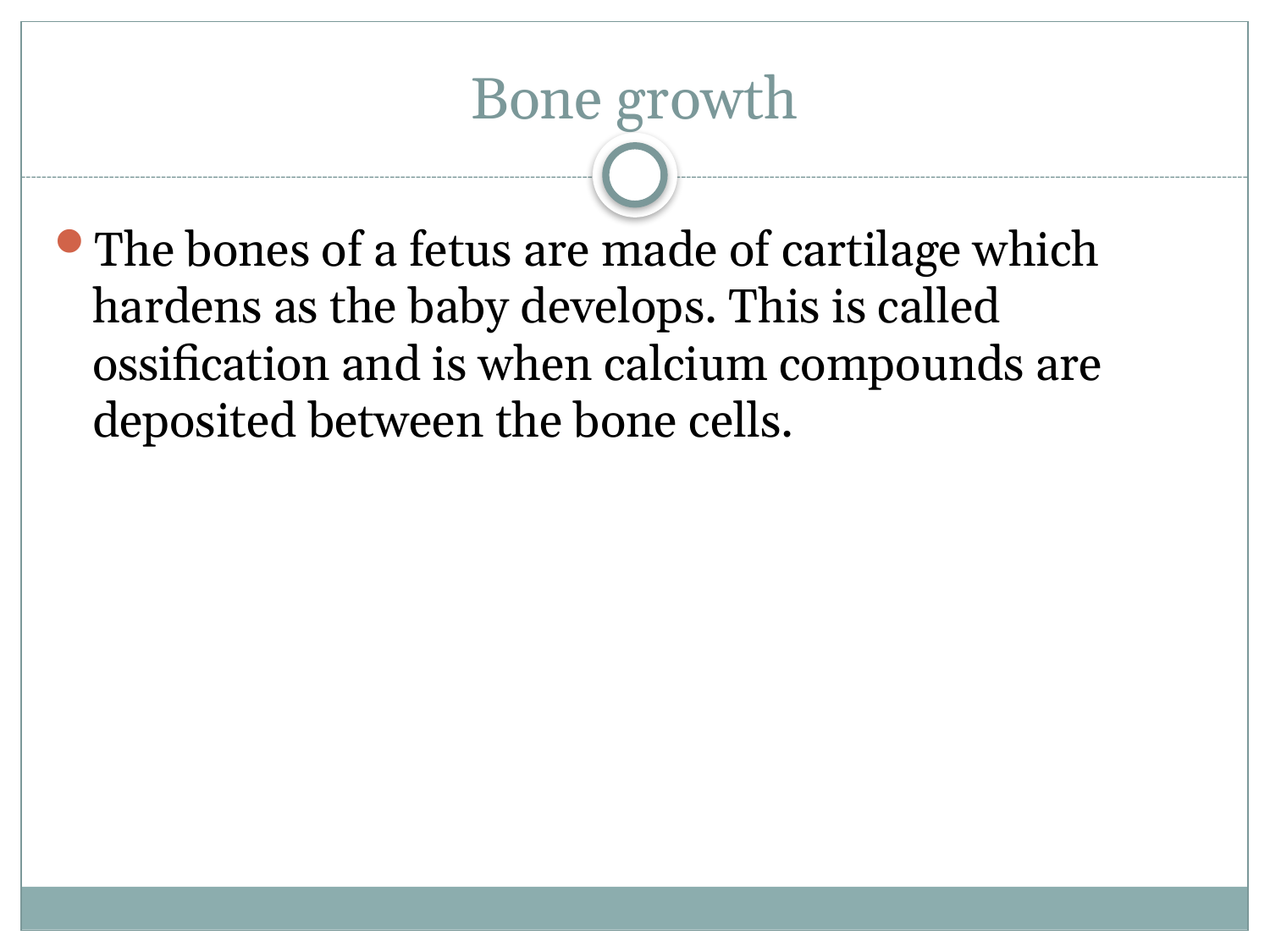

# Bone growth
The bones of a fetus are made of cartilage which hardens as the baby develops. This is called ossification and is when calcium compounds are deposited between the bone cells.